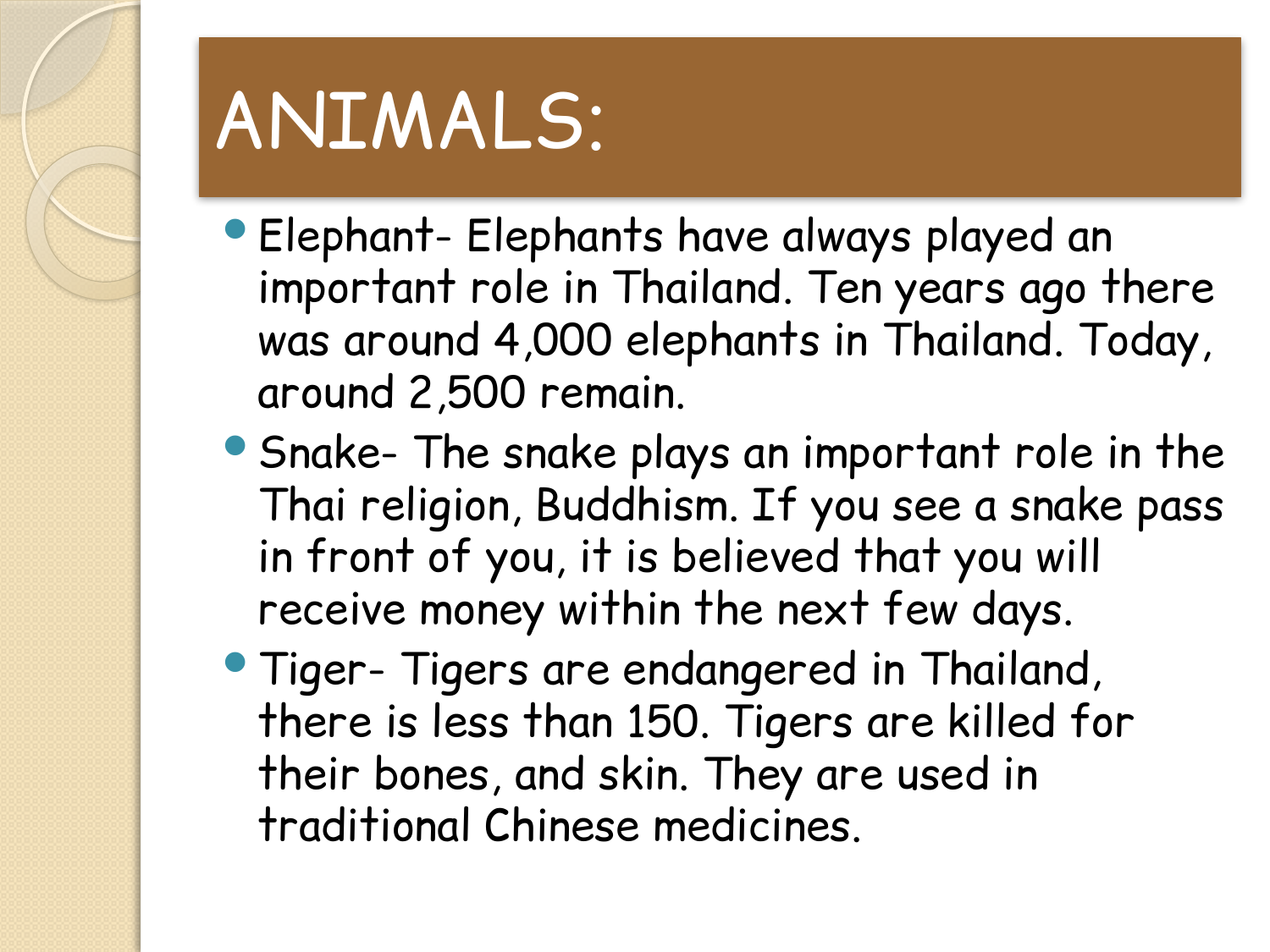

# ANIMALS:
Elephant- Elephants have always played an important role in Thailand. Ten years ago there was around 4,000 elephants in Thailand. Today, around 2,500 remain.
Snake- The snake plays an important role in the Thai religion, Buddhism. If you see a snake pass in front of you, it is believed that you will receive money within the next few days.
Tiger- Tigers are endangered in Thailand, there is less than 150. Tigers are killed for their bones, and skin. They are used in traditional Chinese medicines.